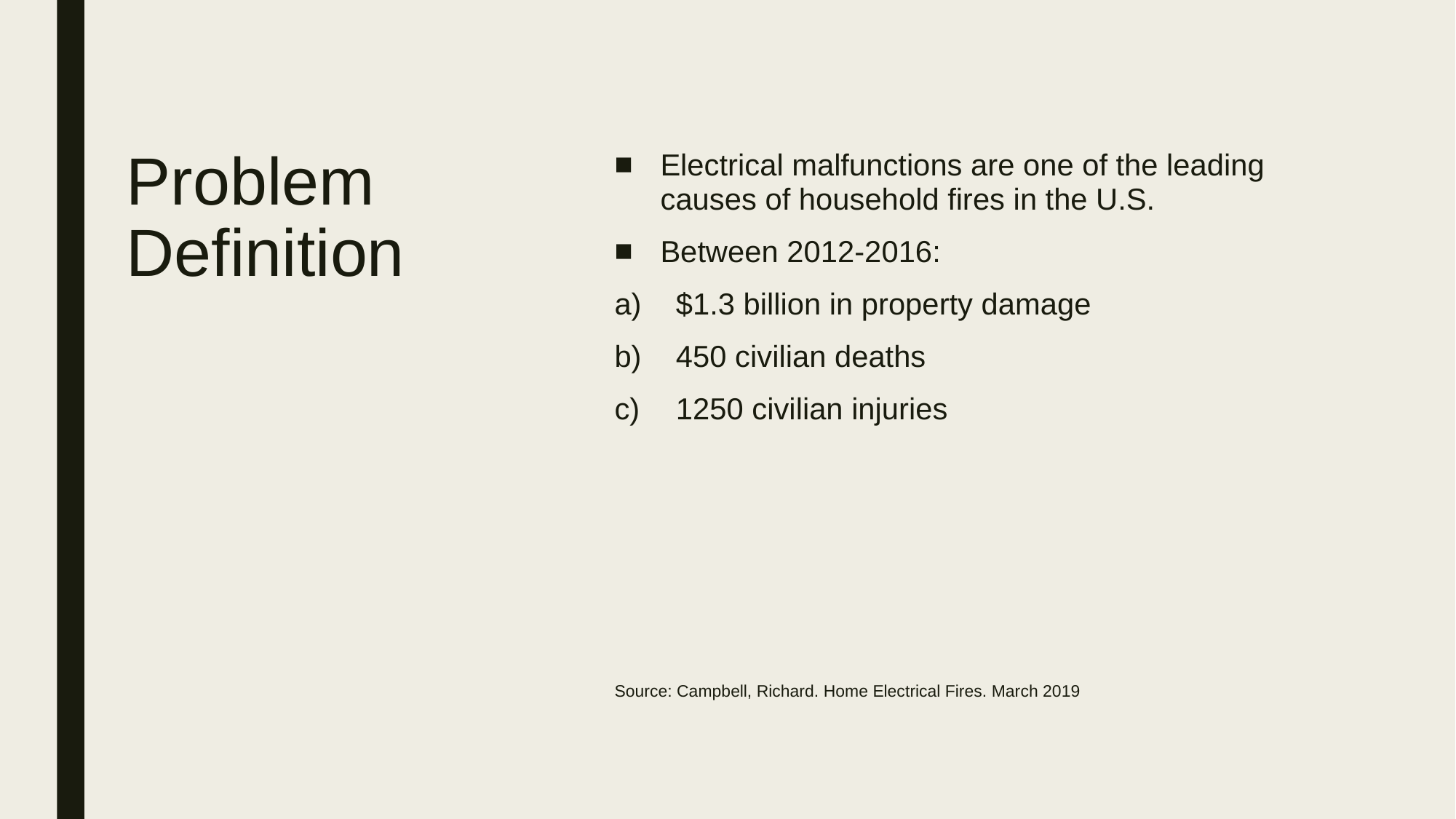

Electrical malfunctions are one of the leading causes of household fires in the U.S.
Between 2012-2016:
$1.3 billion in property damage
450 civilian deaths
1250 civilian injuries

Source: Campbell, Richard. Home Electrical Fires. March 2019

# Problem Definition